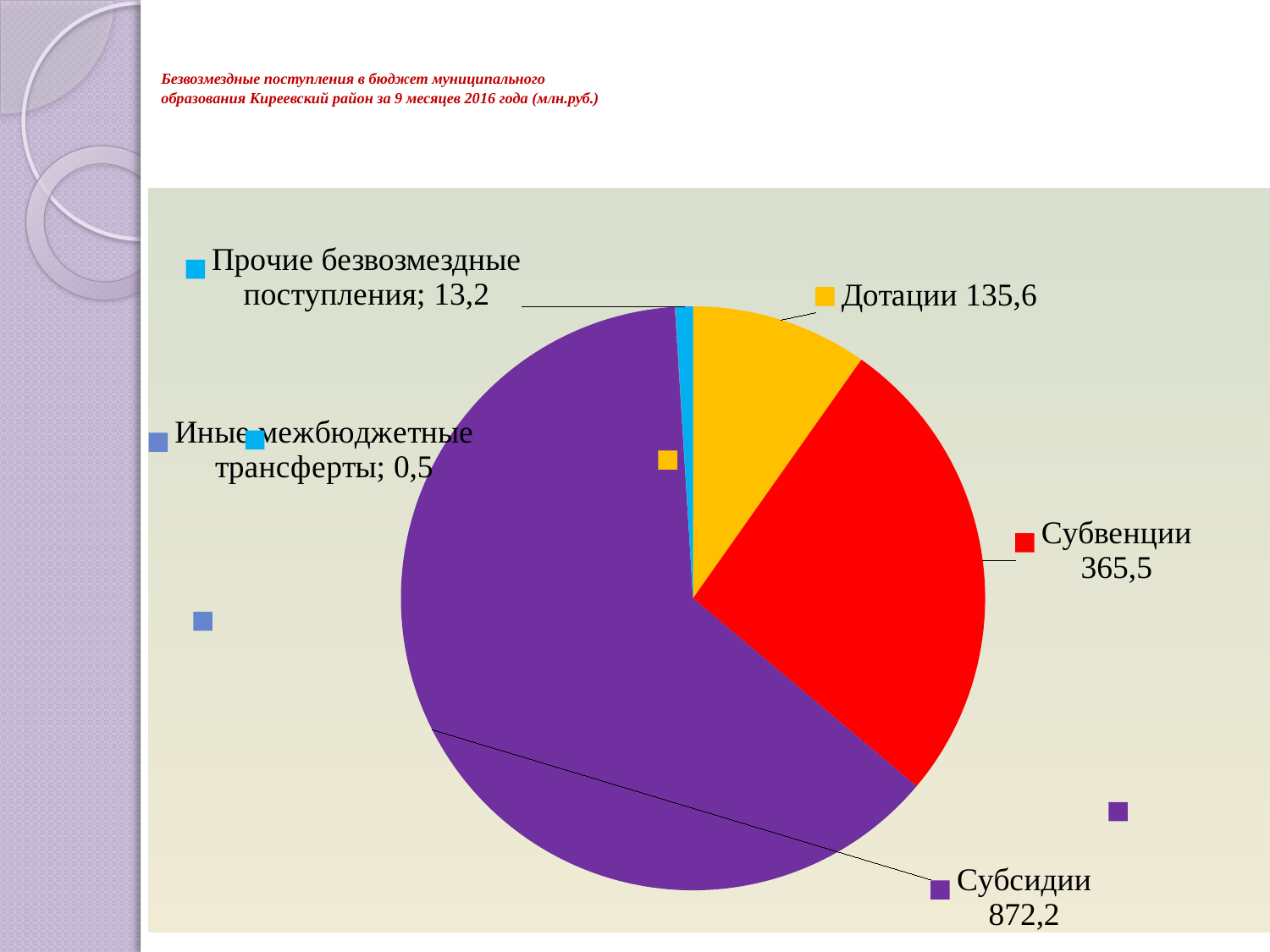

# Безвозмездные поступления в бюджет муниципального образования Киреевский район за 9 месяцев 2016 года (млн.руб.)

### Chart

| Category | Столбец1 |
|---|---|
| Дотации | 135.6 |
| Субвенции | 365.5 |
| Субсидии | 872.2 |
| Иные межбюджетные трансферты | 0.5 |
| Прочие безвозмездные поступления | 13.2 |
4